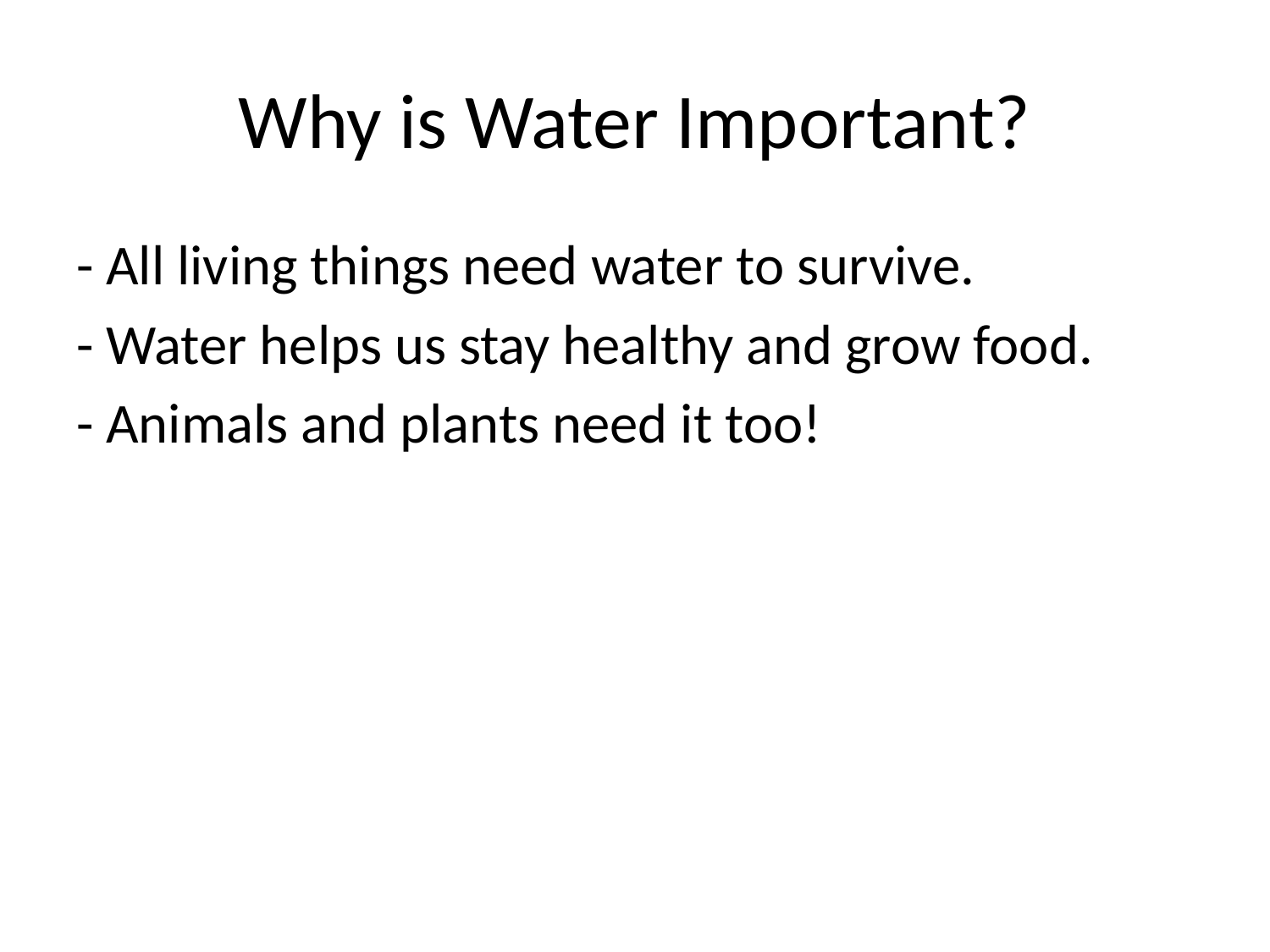

# Why is Water Important?
- All living things need water to survive.
- Water helps us stay healthy and grow food.
- Animals and plants need it too!